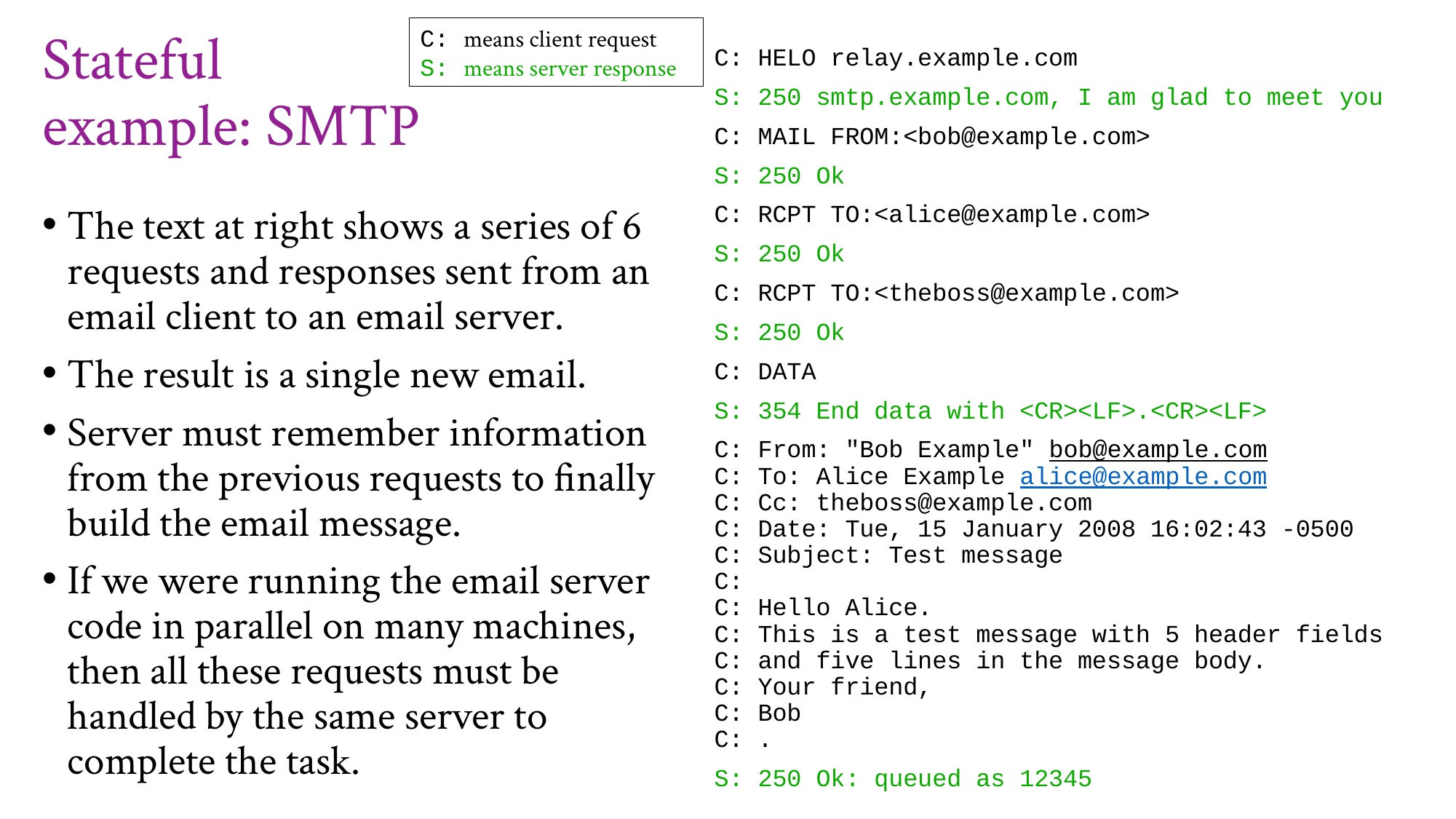

# Stateful example: SMTP
C: means client request
S: means server response
C: HELO relay.example.com
S: 250 smtp.example.com, I am glad to meet you
C: MAIL FROM:<bob@example.com>
S: 250 Ok
C: RCPT TO:<alice@example.com>
S: 250 Ok
C: RCPT TO:<theboss@example.com>
S: 250 Ok
C: DATA
S: 354 End data with <CR><LF>.<CR><LF>
C: From: "Bob Example" bob@example.com
C: To: Alice Example alice@example.com
C: Cc: theboss@example.com
C: Date: Tue, 15 January 2008 16:02:43 -0500
C: Subject: Test message
C:
C: Hello Alice.
C: This is a test message with 5 header fields
C: and five lines in the message body.
C: Your friend,
C: Bob
C: .
S: 250 Ok: queued as 12345

The text at right shows a series of 6 requests and responses sent from an email client to an email server.
The result is a single new email.
Server must remember information from the previous requests to finally build the email message.
If we were running the email server code in parallel on many machines, then all these requests must be handled by the same server to complete the task.